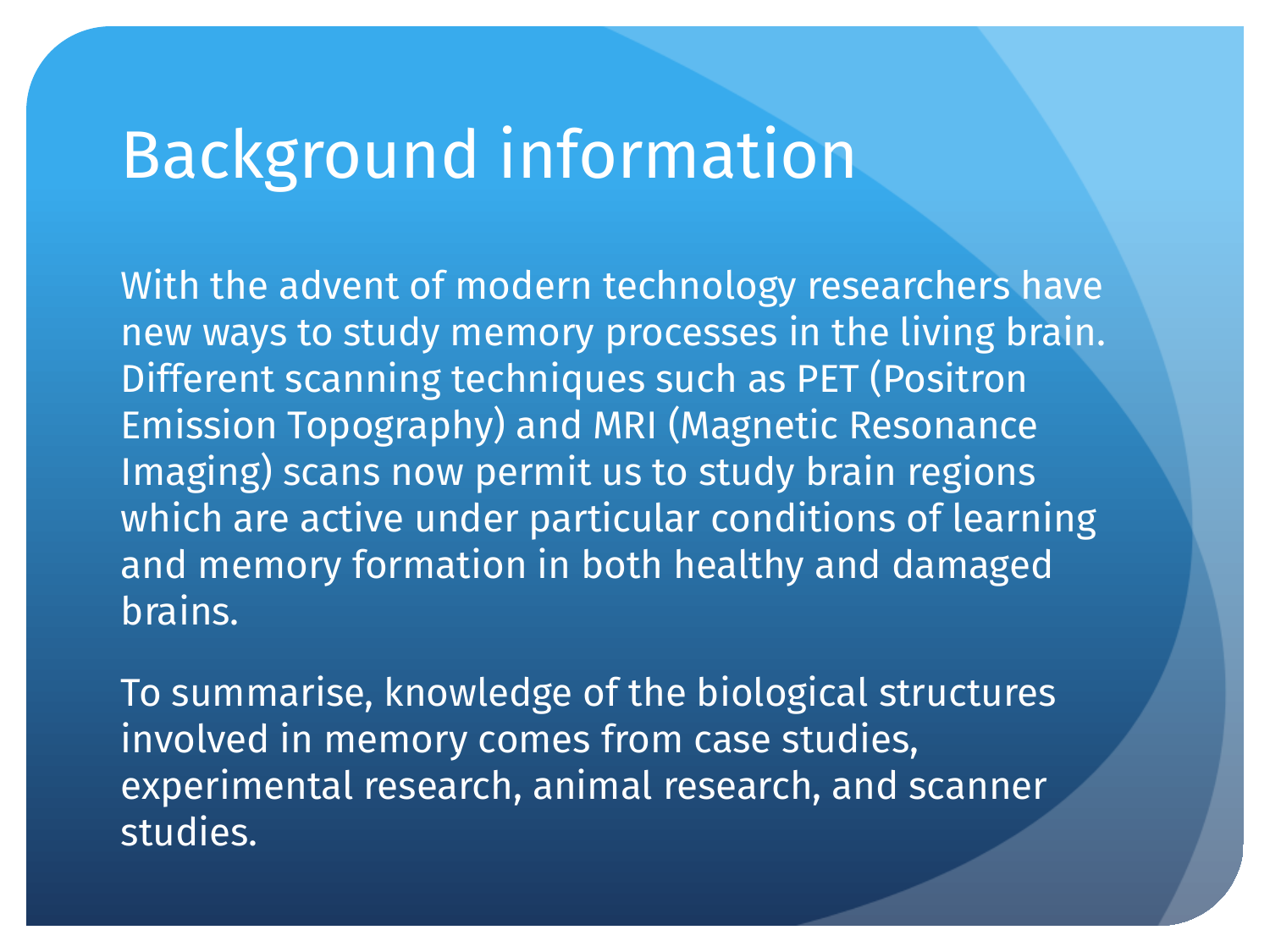

# Background information
With the advent of modern technology researchers have new ways to study memory processes in the living brain. Different scanning techniques such as PET (Positron Emission Topography) and MRI (Magnetic Resonance Imaging) scans now permit us to study brain regions which are active under particular conditions of learning and memory formation in both healthy and damaged brains.
To summarise, knowledge of the biological structures involved in memory comes from case studies, experimental research, animal research, and scanner studies.